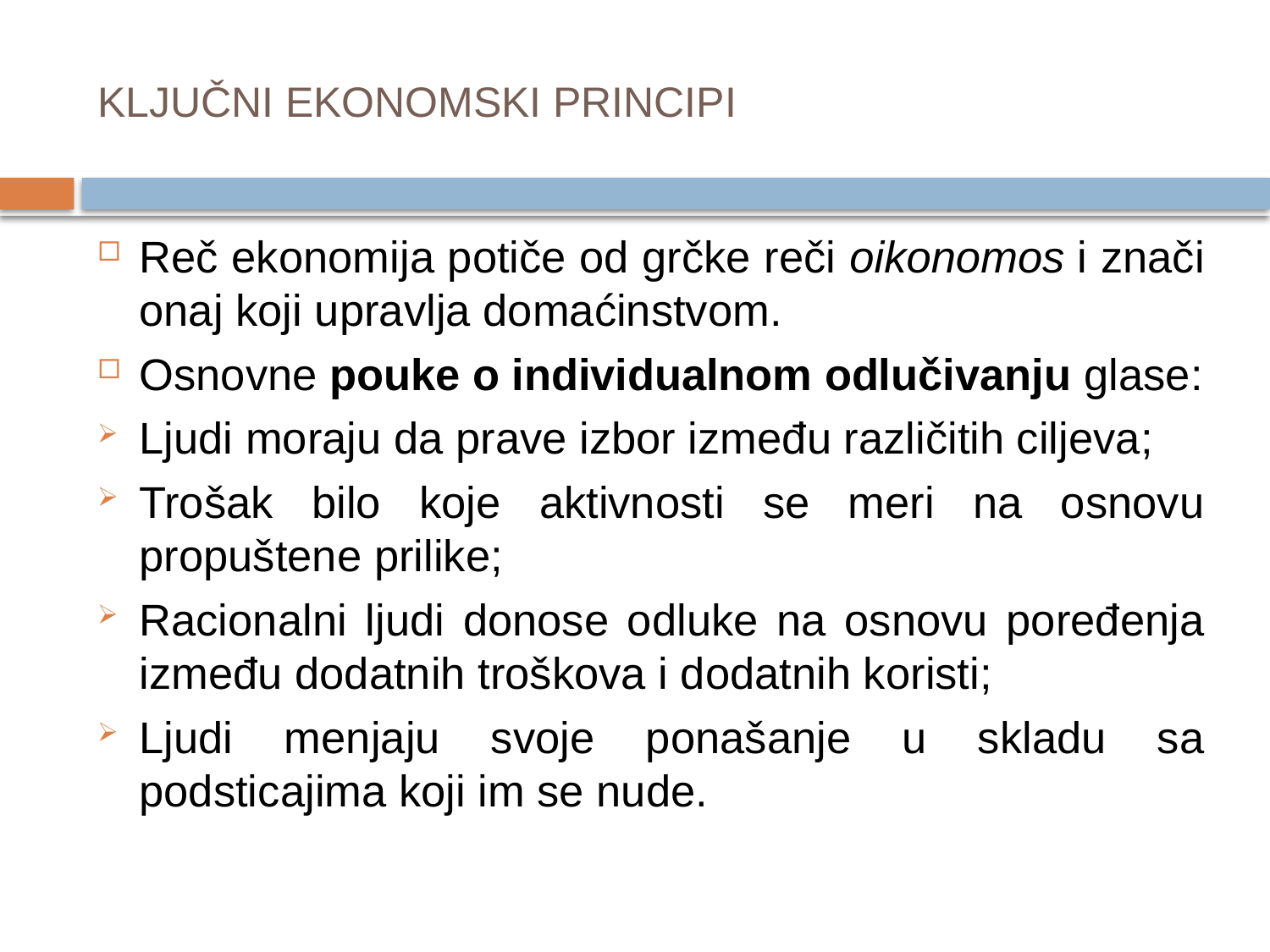

# KLJUČNI EKONOMSKI PRINCIPI
Reč ekonomija potiče od grčke reči oikonomos i znači onaj koji upravlja domaćinstvom.
Osnovne pouke o individualnom odlučivanju glase:
Ljudi moraju da prave izbor između različitih ciljeva;
Trošak bilo koje aktivnosti se meri na osnovu propuštene prilike;
Racionalni ljudi donose odluke na osnovu poređenja između dodatnih troškova i dodatnih koristi;
Ljudi menjaju svoje ponašanje u skladu sa podsticajima koji im se nude.